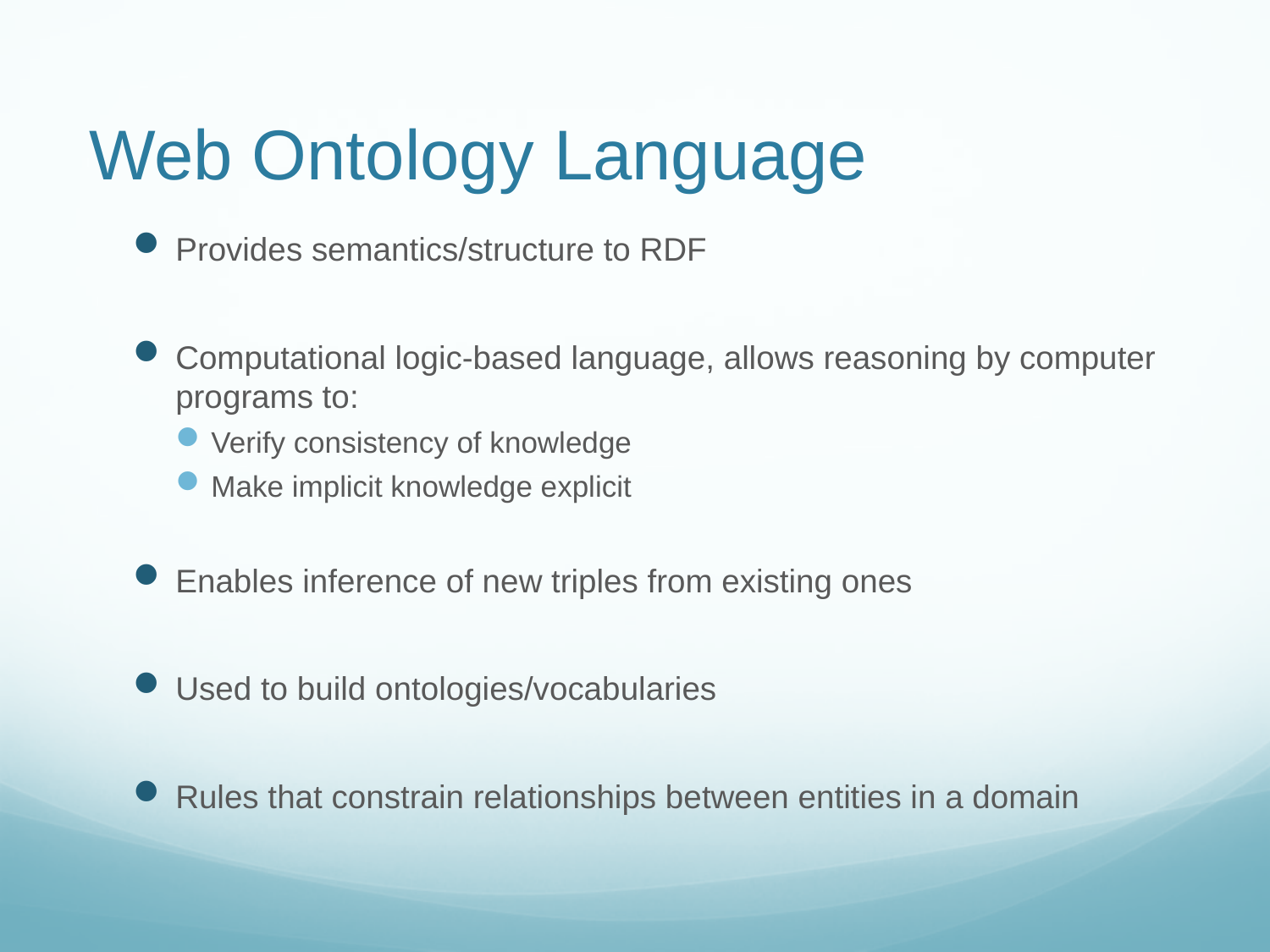

# Web Ontology Language
Provides semantics/structure to RDF

Computational logic-based language, allows reasoning by computer programs to:
Verify consistency of knowledge
Make implicit knowledge explicit

Enables inference of new triples from existing ones

Used to build ontologies/vocabularies

Rules that constrain relationships between entities in a domain